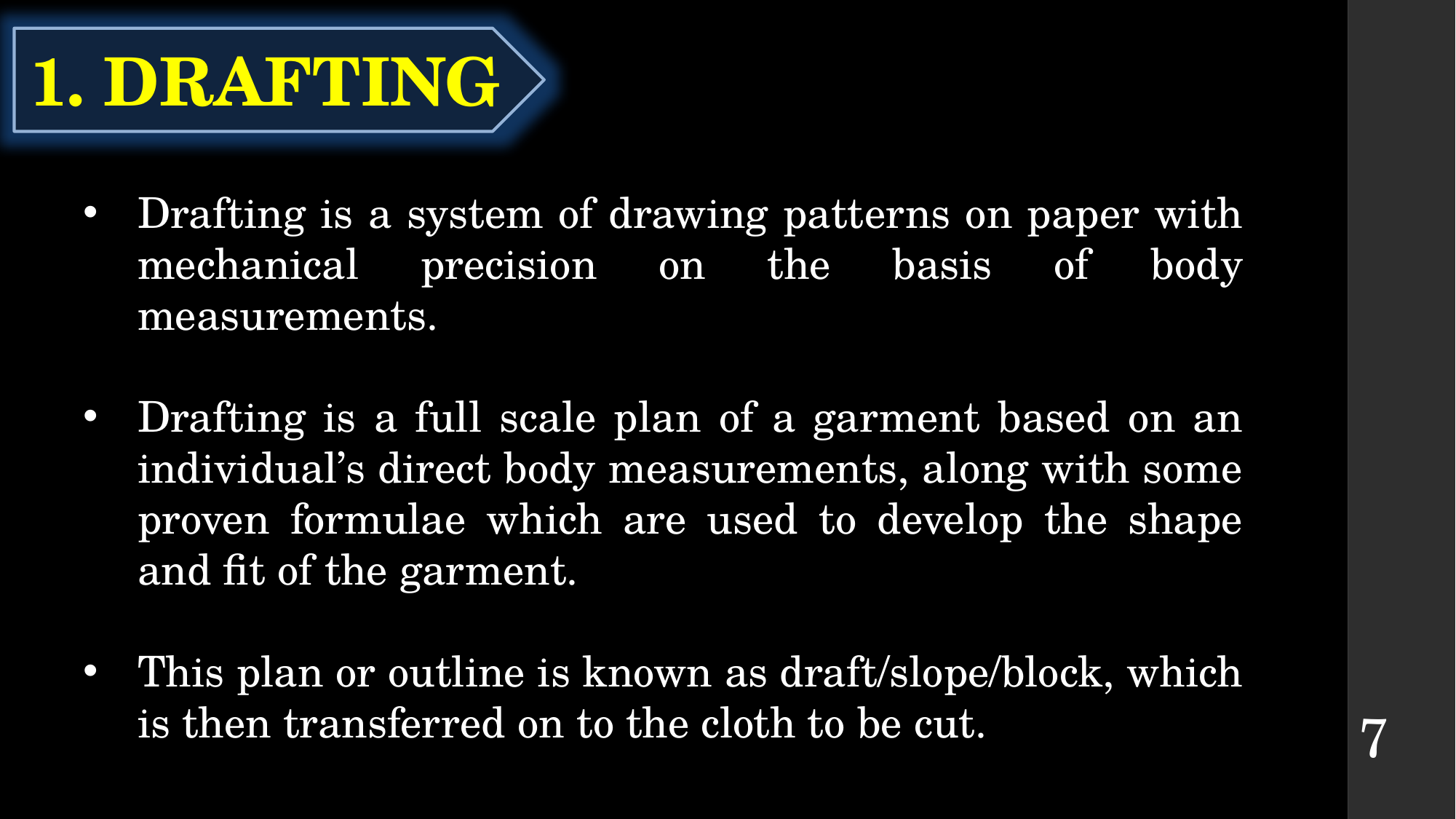

1. DRAFTING
Drafting is a system of drawing patterns on paper with mechanical precision on the basis of body measurements.

Drafting is a full scale plan of a garment based on an individual’s direct body measurements, along with some proven formulae which are used to develop the shape and fit of the garment.

This plan or outline is known as draft/slope/block, which is then transferred on to the cloth to be cut.
7